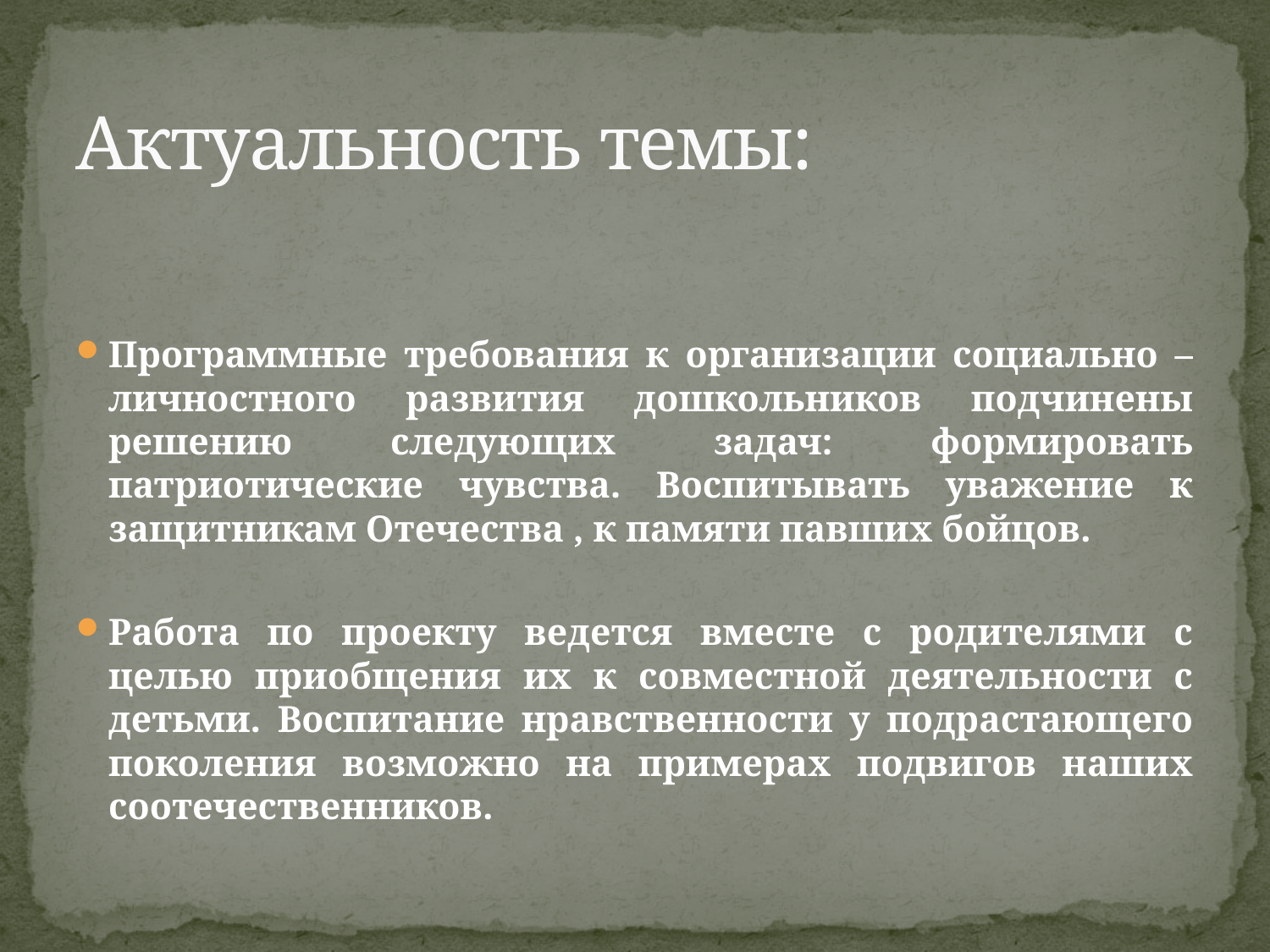

# Актуальность темы:

Программные требования к организации социально – личностного развития дошкольников подчинены решению следующих задач: формировать патриотические чувства. Воспитывать уважение к защитникам Отечества , к памяти павших бойцов.

Работа по проекту ведется вместе с родителями с целью приобщения их к совместной деятельности с детьми. Воспитание нравственности у подрастающего поколения возможно на примерах подвигов наших соотечественников.